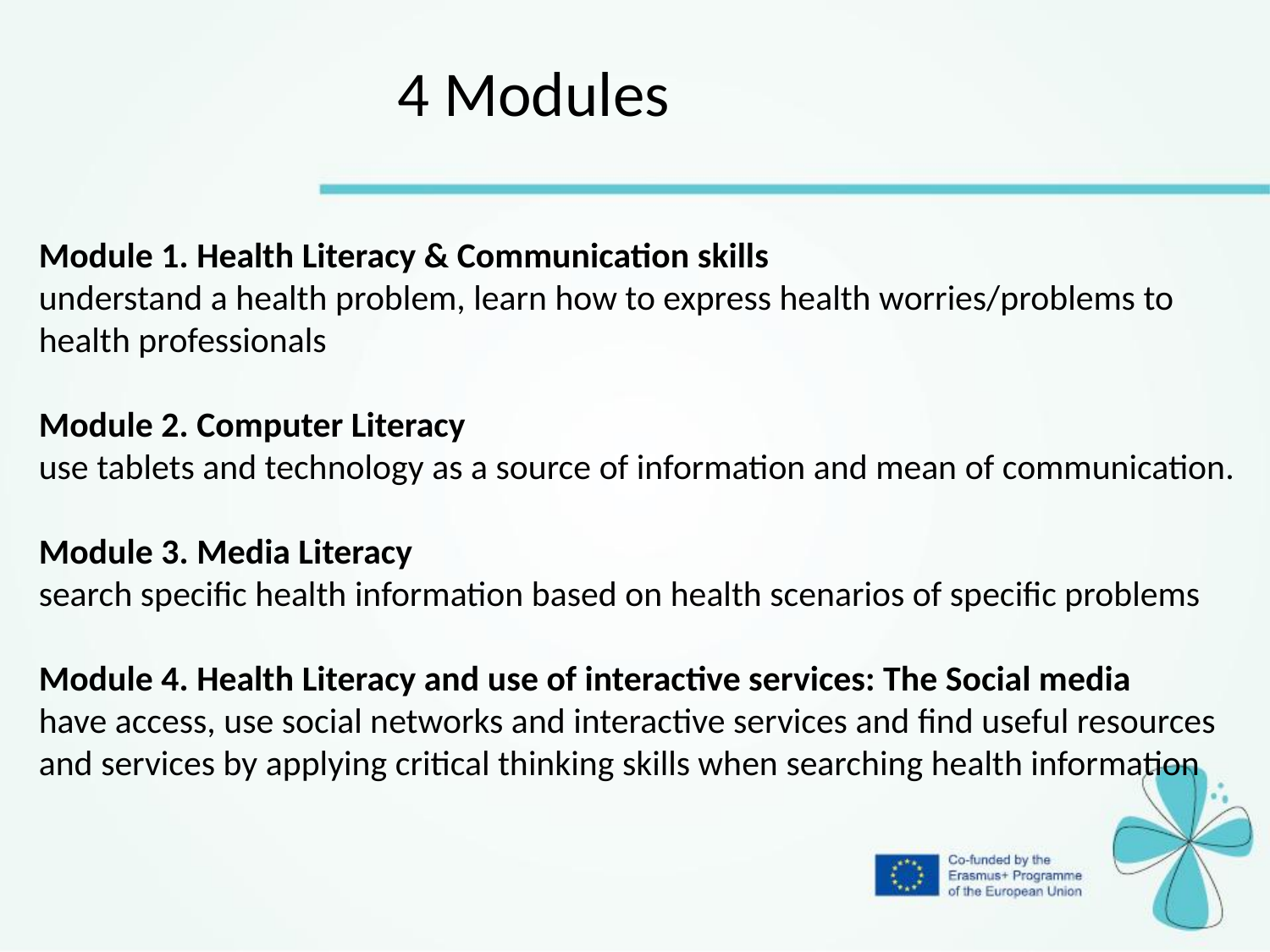

4 Modules
Module 1. Health Literacy & Communication skills
understand a health problem, learn how to express health worries/problems to health professionals

Module 2. Computer Literacy
use tablets and technology as a source of information and mean of communication.

Module 3. Media Literacy
search specific health information based on health scenarios of specific problems

Module 4. Health Literacy and use of interactive services: The Social media
have access, use social networks and interactive services and find useful resources and services by applying critical thinking skills when searching health information